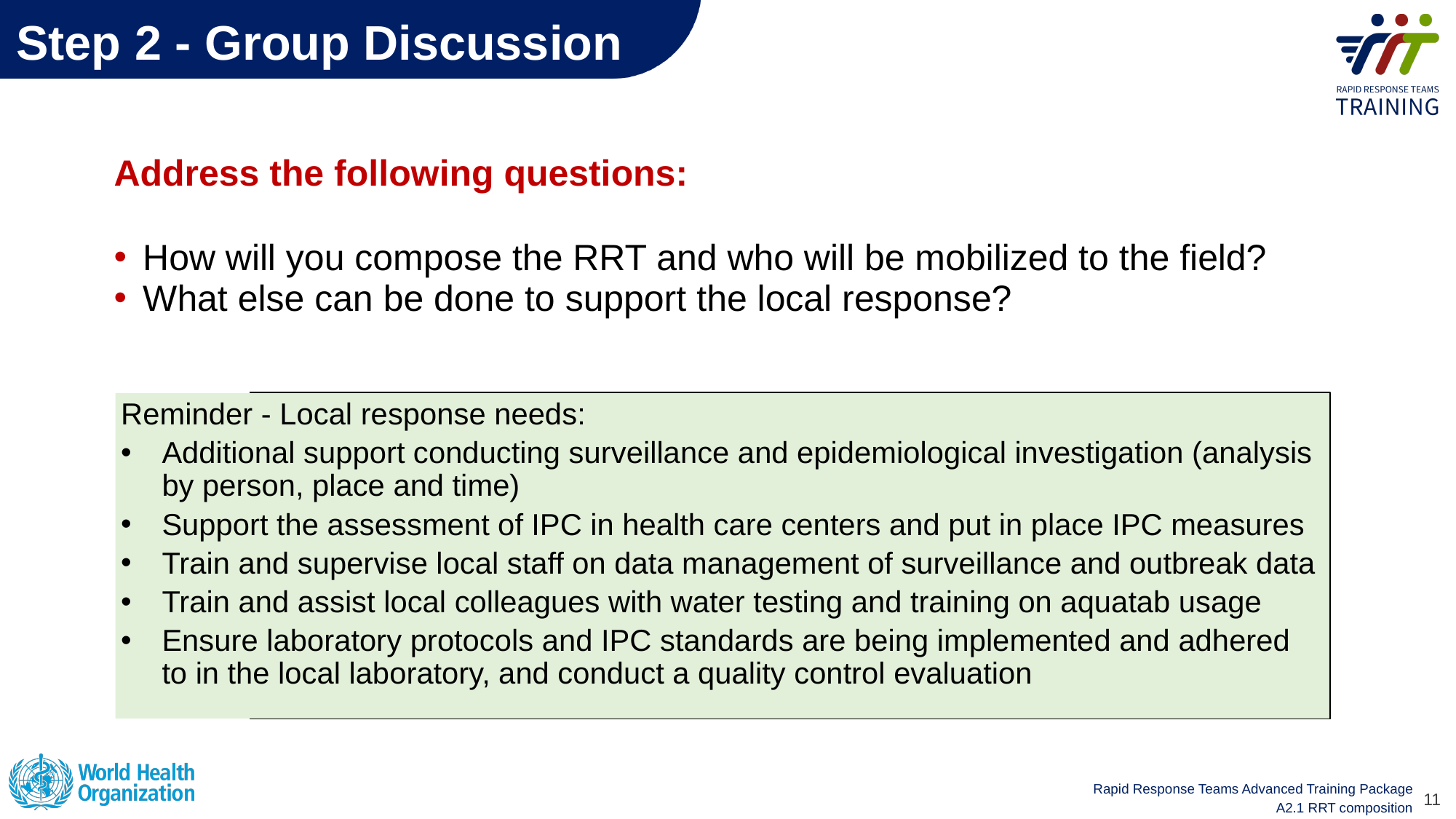

# Step 2 - Group Discussion
Address the following questions:
How will you compose the RRT and who will be mobilized to the field?
What else can be done to support the local response?

Reminder - Local response needs:
Additional support conducting surveillance and epidemiological investigation (analysis by person, place and time)
Support the assessment of IPC in health care centers and put in place IPC measures
Train and supervise local staff on data management of surveillance and outbreak data
Train and assist local colleagues with water testing and training on aquatab usage
Ensure laboratory protocols and IPC standards are being implemented and adhered to in the local laboratory, and conduct a quality control evaluation
11